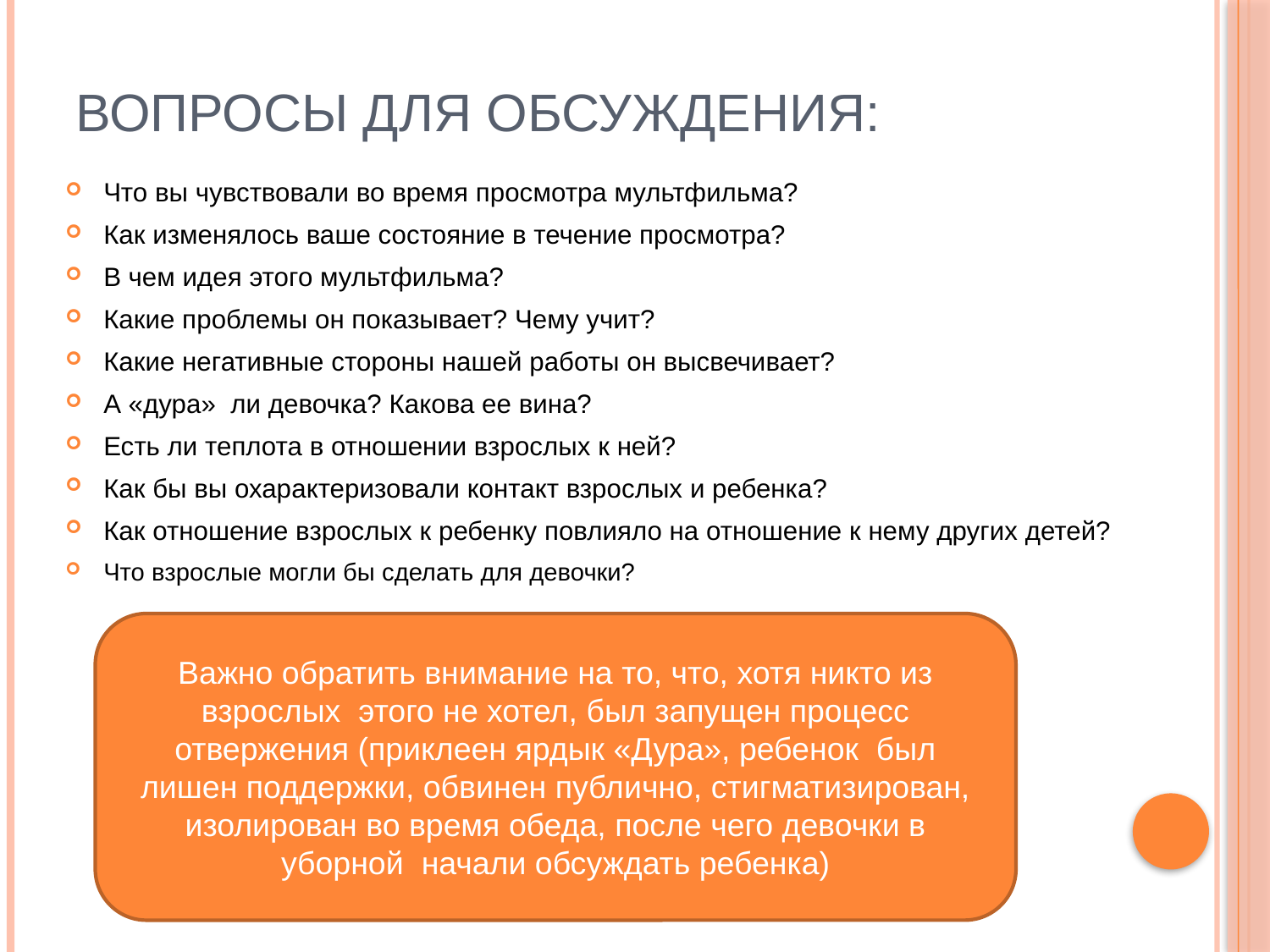

# Вопросы для обсуждения:
Что вы чувствовали во время просмотра мультфильма?
Как изменялось ваше состояние в течение просмотра?
В чем идея этого мультфильма?
Какие проблемы он показывает? Чему учит?
Какие негативные стороны нашей работы он высвечивает?
А «дура»  ли девочка? Какова ее вина?
Есть ли теплота в отношении взрослых к ней?
Как бы вы охарактеризовали контакт взрослых и ребенка?
Как отношение взрослых к ребенку повлияло на отношение к нему других детей?
Что взрослые могли бы сделать для девочки?

Важно обратить внимание на то, что, хотя никто из взрослых  этого не хотел, был запущен процесс отвержения (приклеен ярдык «Дура», ребенок  был лишен поддержки, обвинен публично, стигматизирован, изолирован во время обеда, после чего девочки в уборной  начали обсуждать ребенка)